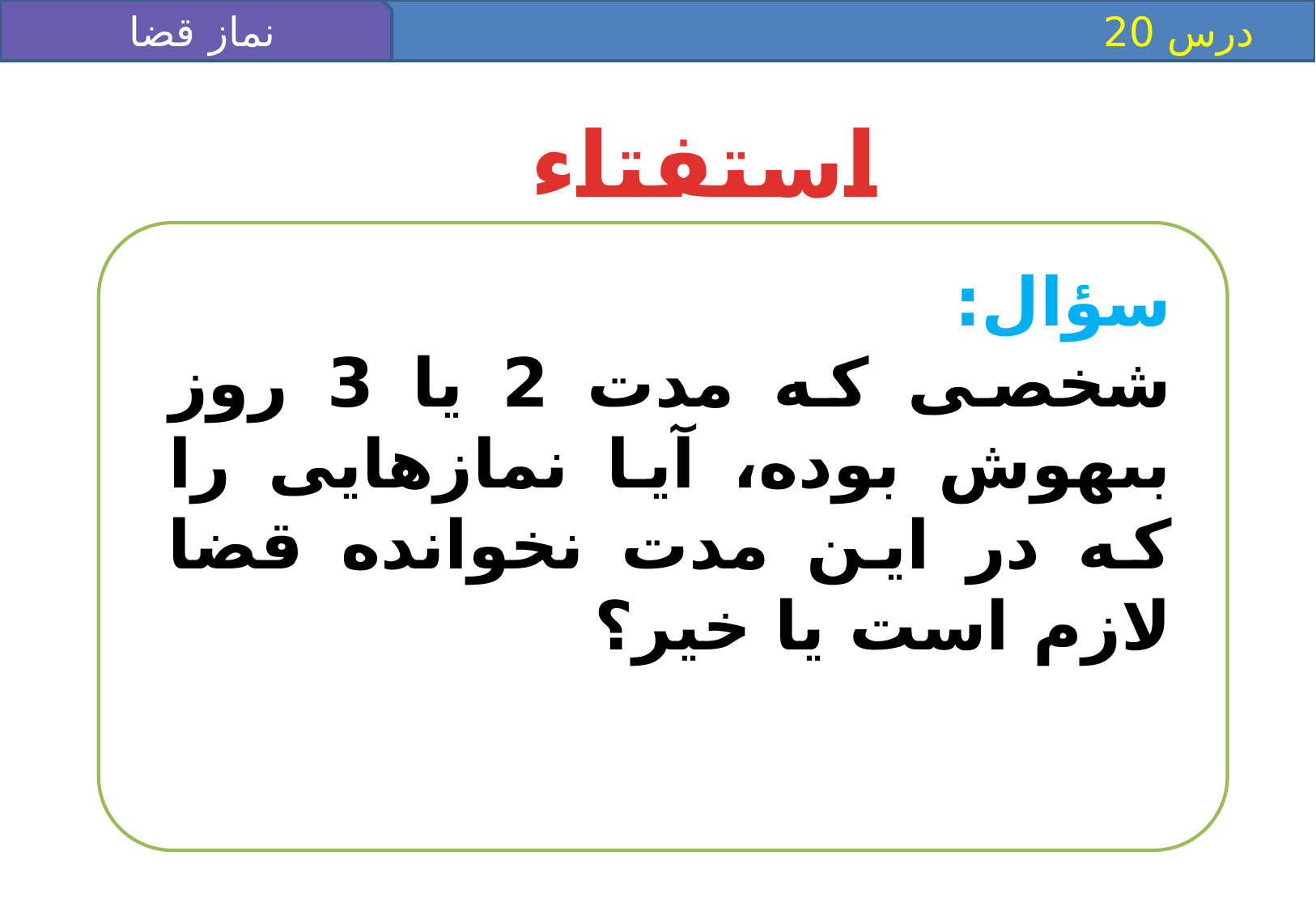

نماز قضا
 درس 20
استفتاء

سؤال:
شخصى كه مدت 2 يا 3 روز بى‏هوش بوده، آيا نمازهايى را كه در اين مدت نخوانده قضا لازم است يا خير؟